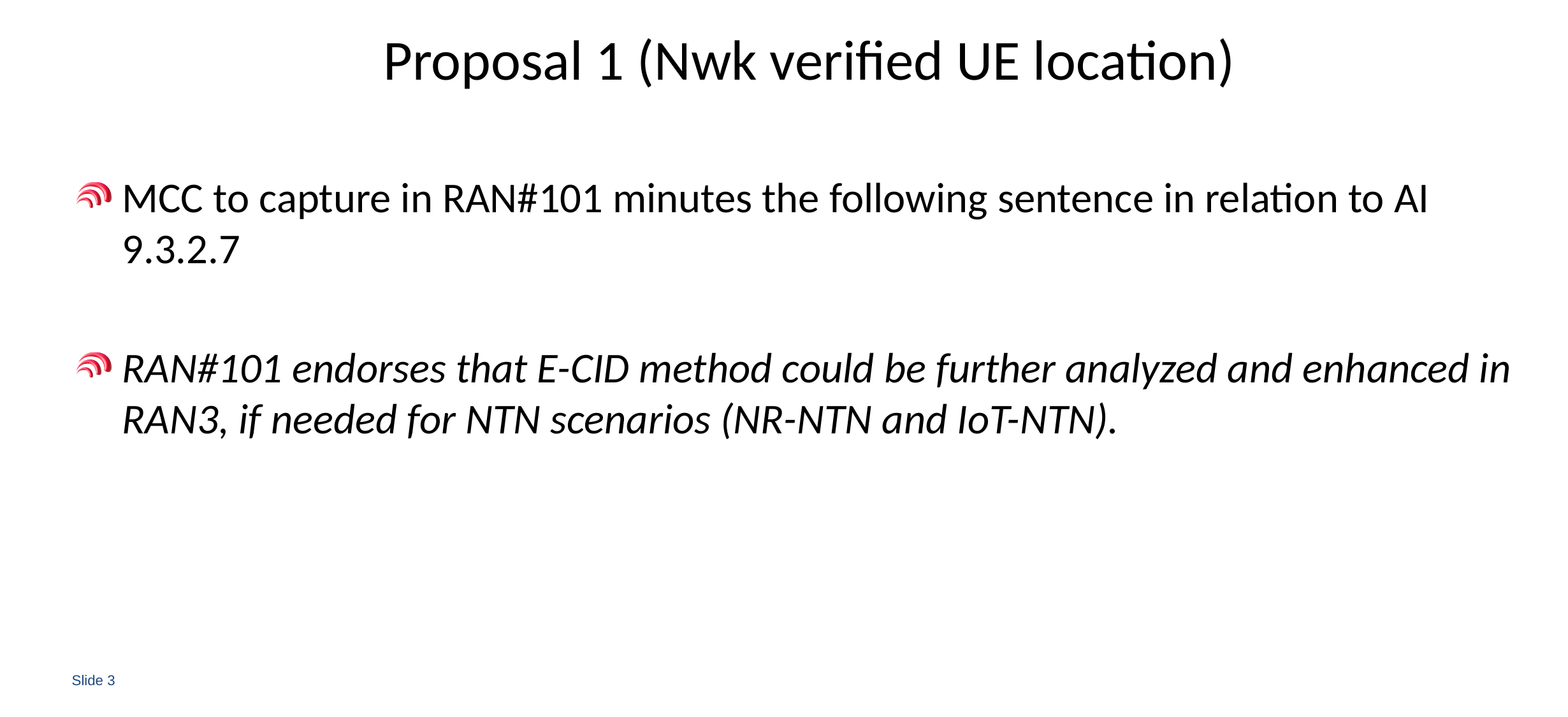

# Proposal 1 (Nwk verified UE location)

MCC to capture in RAN#101 minutes the following sentence in relation to AI 9.3.2.7

RAN#101 endorses that E-CID method could be further analyzed and enhanced in RAN3, if needed for NTN scenarios (NR-NTN and IoT-NTN).